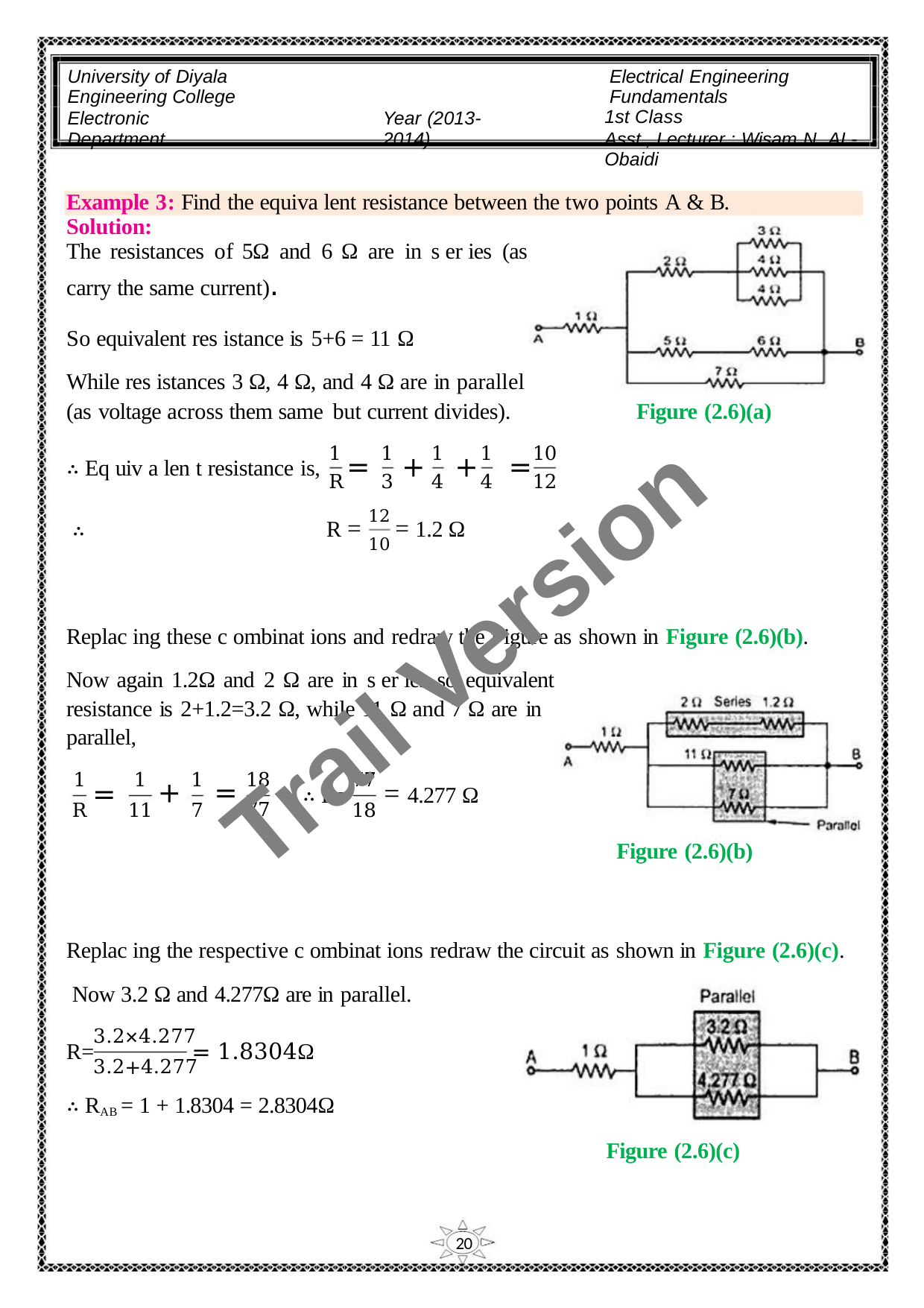

University of Diyala
Engineering College
Electronic Department
Electrical Engineering Fundamentals
1st Class
Asst., Lecturer : Wisam N. AL-Obaidi
Year (2013-2014)
Example 3: Find the equiva lent resistance between the two points A & B.
Solution:
The resistances of 5Ω and 6 Ω are in s er ies (as
carry the same current).
So equivalent res istance is 5+6 = 11 Ω
While res istances 3 Ω, 4 Ω, and 4 Ω are in parallel
(as voltage across them same but current divides).
Figure (2.6)(a)
1
R
1
3
1
4
1
4
10
12
= + + =
∴ Eq uiv a len t resistance is,
12
R = = 1.2 Ω
∴
10
Trail Version
Trail Version
Trail Version
Trail Version
Trail Version
Trail Version
Trail Version
Trail Version
Trail Version
Trail Version
Trail Version
Trail Version
Trail Version
Replac ing these c ombinat ions and redraw the f igure as shown in Figure (2.6)(b).
Now again 1.2Ω and 2 Ω are in s er ies so equivalent
resistance is 2+1.2=3.2 Ω, while 11 Ω and 7 Ω are in
parallel,
1
1
1
+ =
7
18
77
77
=
, ∴ R= = 4.277 Ω
R
11
18
Figure (2.6)(b)
Replac ing the respective c ombinat ions redraw the circuit as shown in Figure (2.6)(c).
Now 3.2 Ω and 4.277Ω are in parallel.
3.2×4.277
= 1.8304Ω
R=
3.2+4.277
∴ RAB = 1 + 1.8304 = 2.8304Ω
Figure (2.6)(c)
20